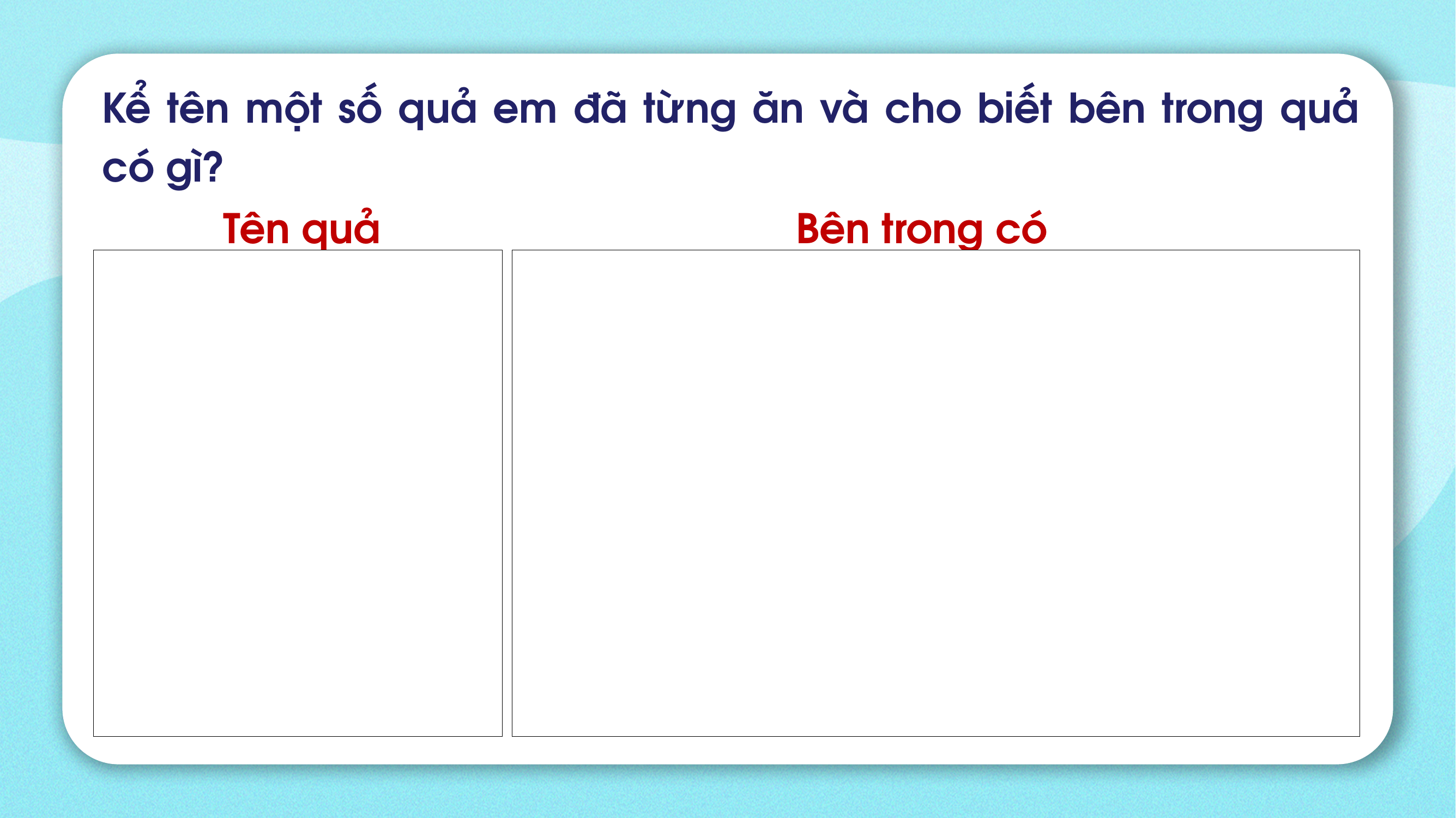

Kể tên một số quả em đã từng ăn và cho biết bên trong quả có gì?
Tên quả
Bên trong có